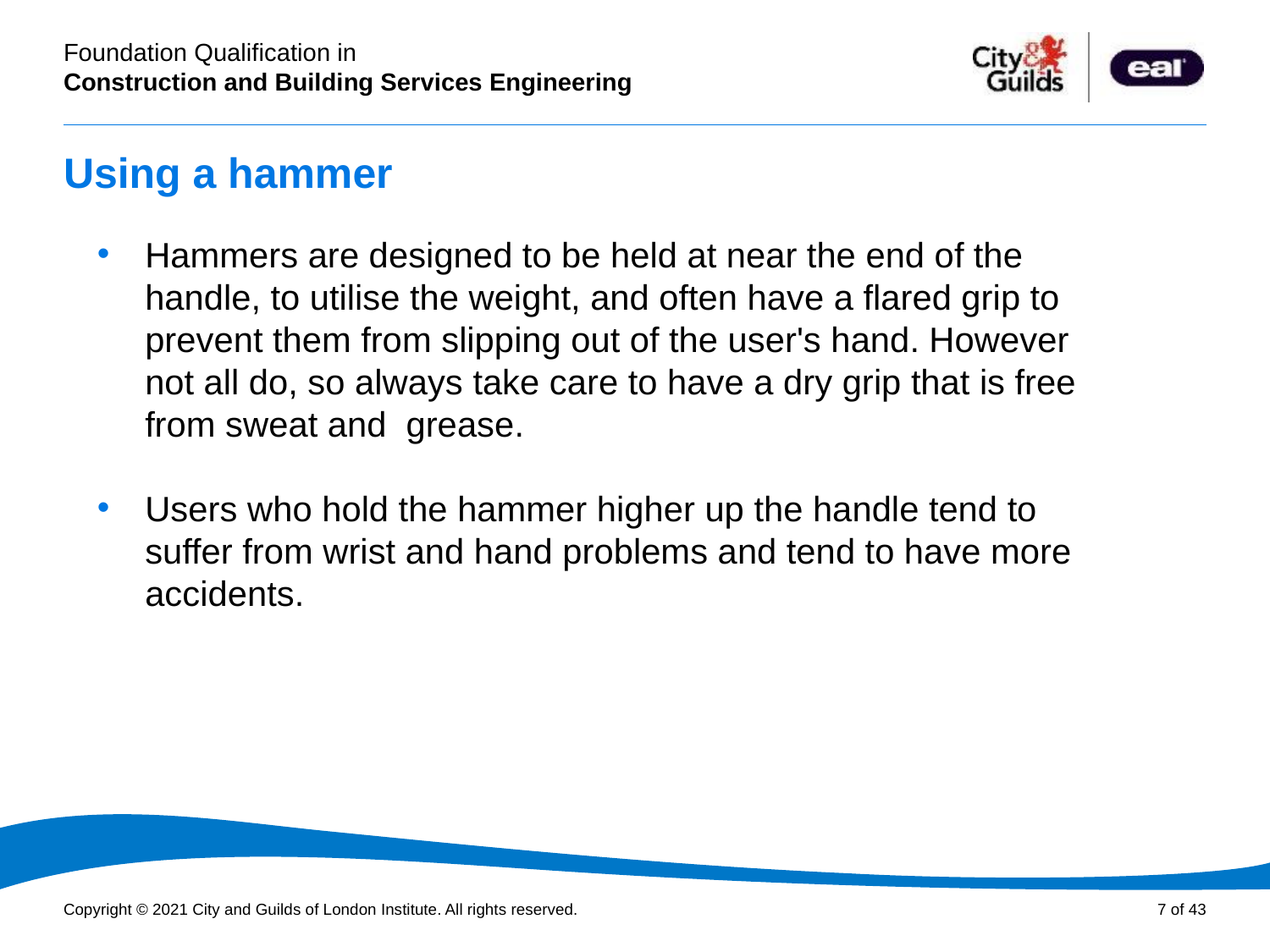

# Using a hammer
Hammers are designed to be held at near the end of the handle, to utilise the weight, and often have a flared grip to prevent them from slipping out of the user's hand. However not all do, so always take care to have a dry grip that is free from sweat and  grease.
Users who hold the hammer higher up the handle tend to suffer from wrist and hand problems and tend to have more accidents.